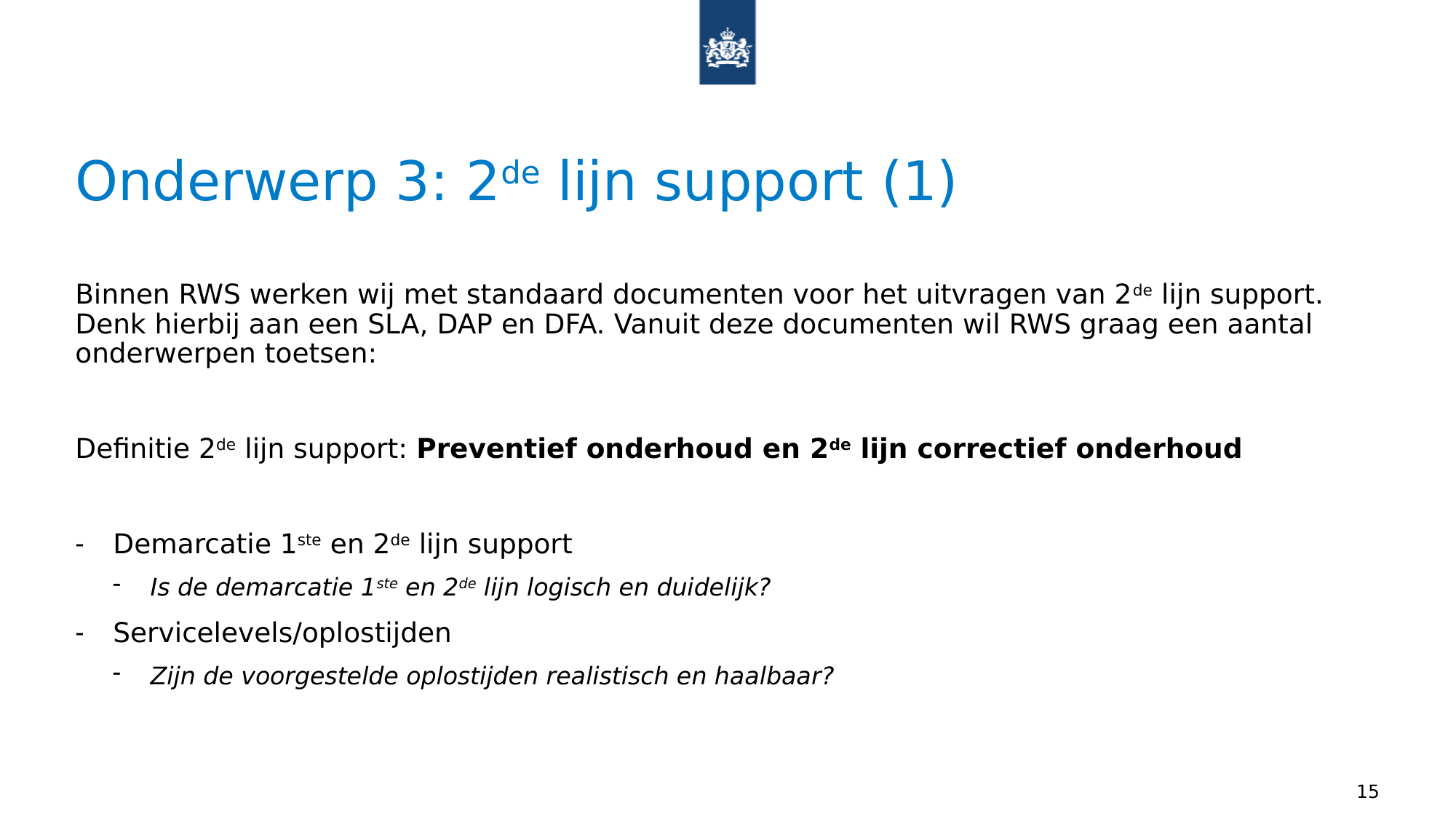

# Onderwerp 3: 2de lijn support (1)
Binnen RWS werken wij met standaard documenten voor het uitvragen van 2de lijn support. Denk hierbij aan een SLA, DAP en DFA. Vanuit deze documenten wil RWS graag een aantal onderwerpen toetsen:

Definitie 2de lijn support: Preventief onderhoud en 2de lijn correctief onderhoud

Demarcatie 1ste en 2de lijn support
Is de demarcatie 1ste en 2de lijn logisch en duidelijk?
Servicelevels/oplostijden
Zijn de voorgestelde oplostijden realistisch en haalbaar?

15